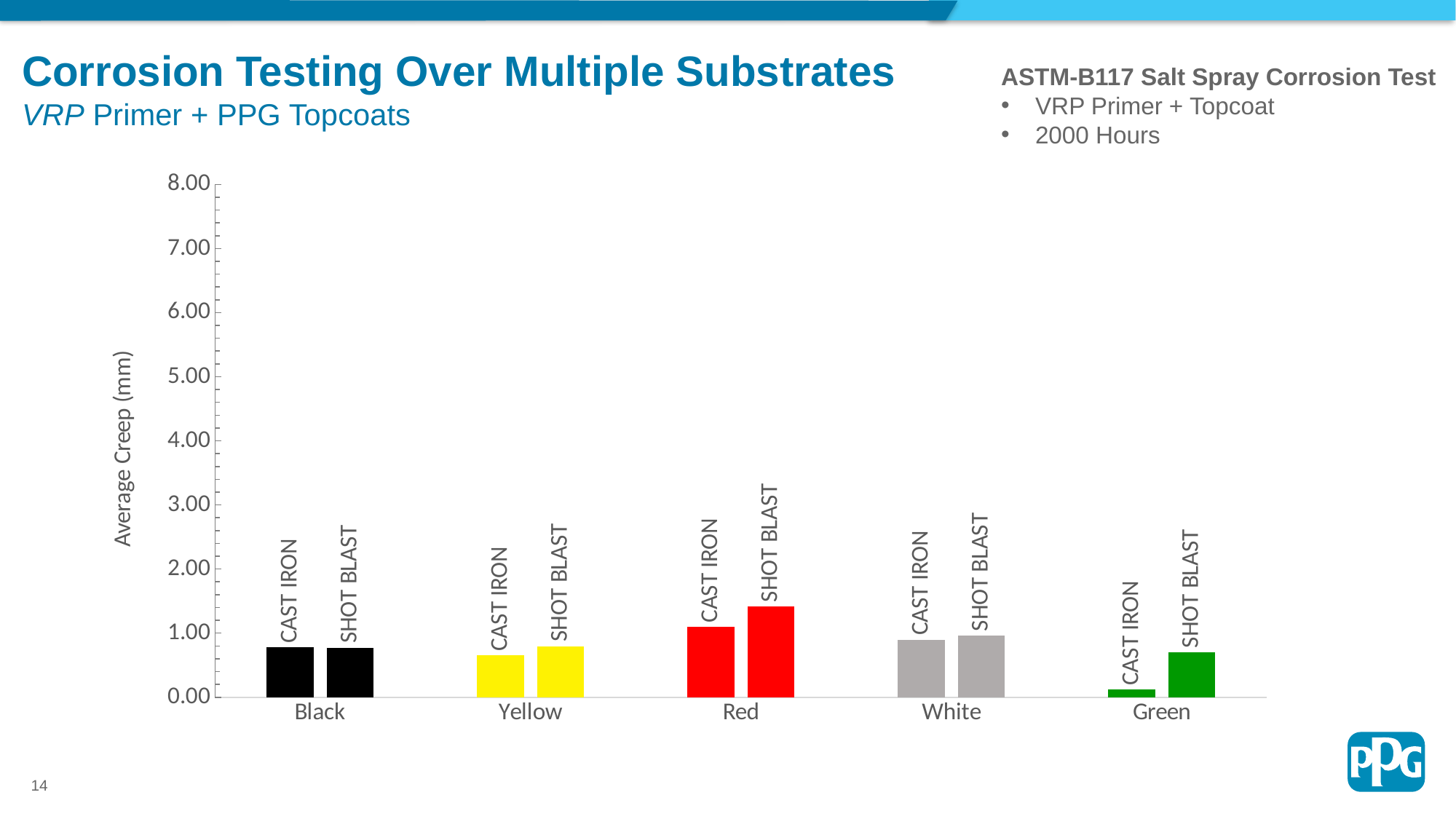

Corrosion Testing Over Multiple Substrates
VRP Primer + PPG Topcoats
ASTM-B117 Salt Spray Corrosion Test
VRP Primer + Topcoat
2000 Hours

### Chart

| Category | CAST IRON | SHOT BLAST |
|---|---|---|
| Black | 0.7764285714285712 | 0.7705000000000002 |
| Yellow | 0.6521428571428574 | 0.7949999999999999 |
| Red | 1.0985714285714288 | 1.4170000000000003 |
| White | 0.9000000000000001 | 0.9605000000000001 |
| Green | 0.11928571428571433 | 0.7025000000000001 |
14